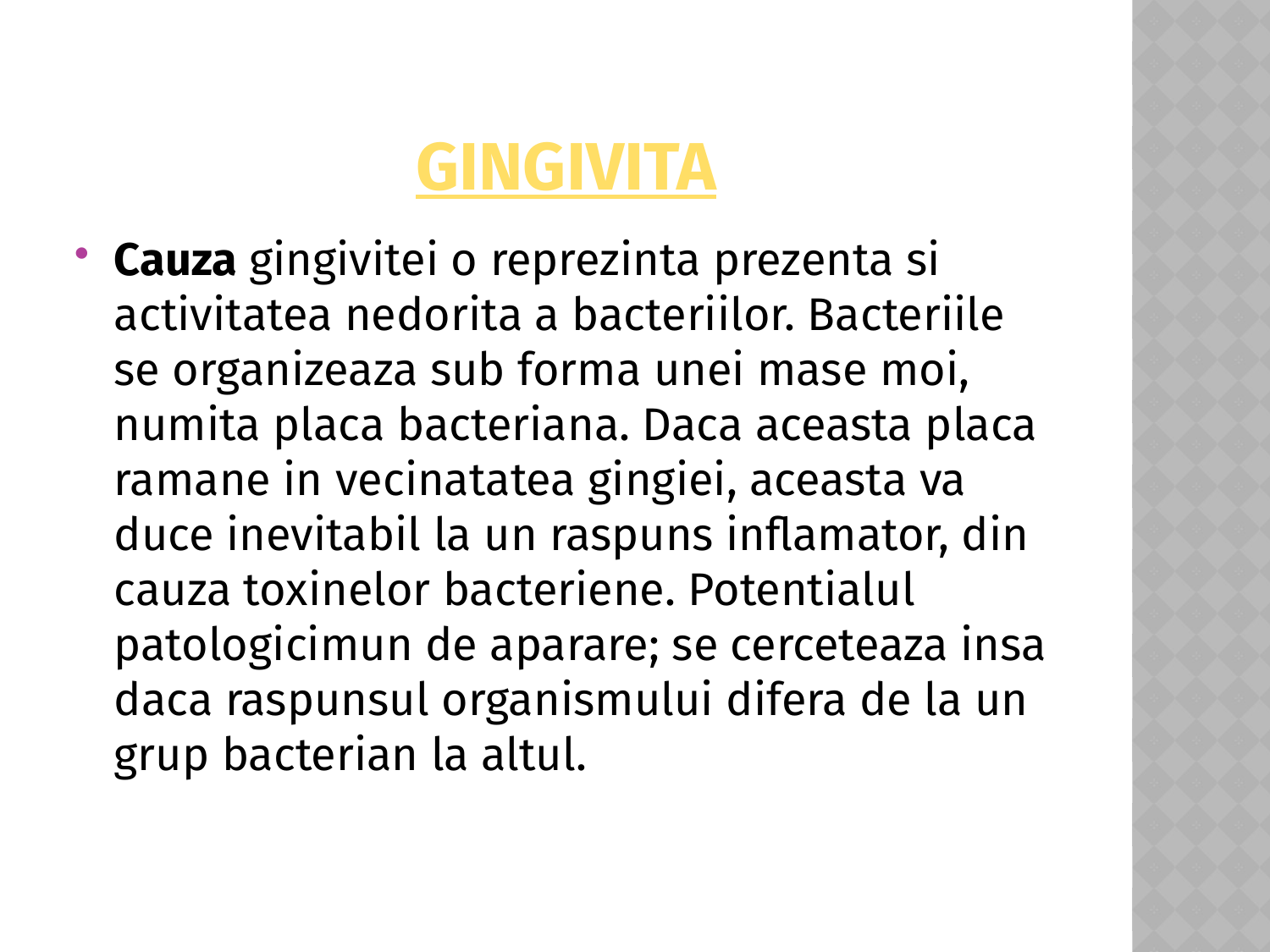

# Gingivita
Cauza gingivitei o reprezinta prezenta si activitatea nedorita a bacteriilor. Bacteriile se organizeaza sub forma unei mase moi, numita placa bacteriana. Daca aceasta placa ramane in vecinatatea gingiei, aceasta va duce inevitabil la un raspuns inflamator, din cauza toxinelor bacteriene. Potentialul patologicimun de aparare; se cerceteaza insa daca raspunsul organismului difera de la un grup bacterian la altul.